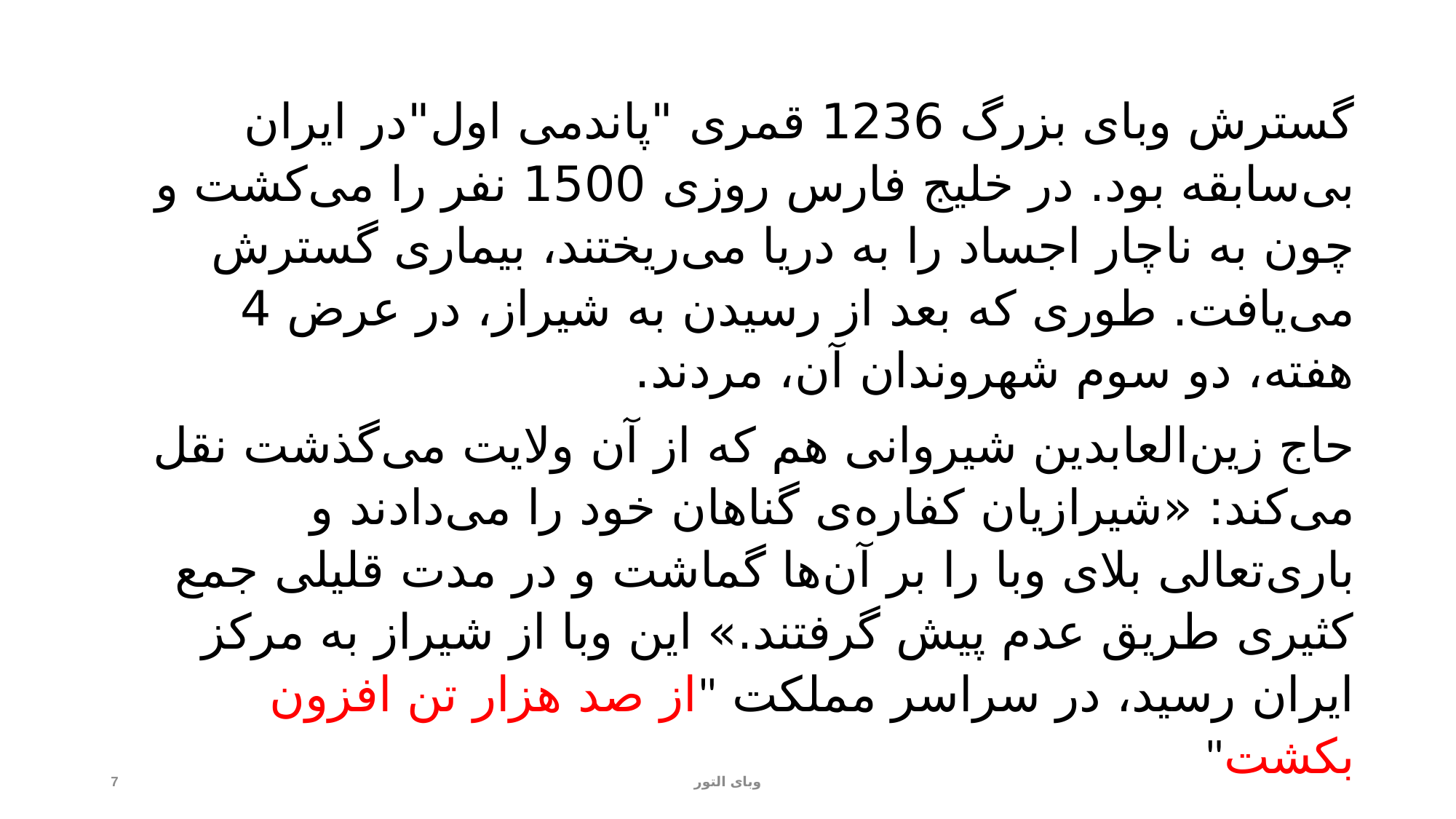

گسترش وبای بزرگ 1236 قمری "پاندمی اول"در ایران بی‌‌‌‌‌‌‌‌‌سابقه بود. در خلیج فارس روزی 1500 نفر را می‌‌‌‌‌‌‌‌‌کشت و چون به ناچار اجساد را به دریا می‌‌‌‌‌‌‌‌‌ریختند، بیماری گسترش می‌یافت. طوری که بعد از رسیدن به شیراز، در عرض 4 هفته، دو سوم شهروندان آن، مردند.
حاج زین‌‌‌‌‌‌‌‌‌العابدین شیروانی هم که از آن ولایت می‌‌‌‌‌‌‌‌‌گذشت نقل می‌‌‌‌‌‌‌‌‌کند: «شیرازیان کفاره‌‌‌‌‌‌‌‌‌ی گناهان خود را می‌‌‌‌‌‌‌‌‌دادند و باری‌‌‌‌‌‌‌‌‌تعالی بلای وبا را بر آن‌‌‌‌‌‌‌‌‌ها گماشت و در مدت قلیلی جمع کثیری طریق عدم پیش گرفتند.» این وبا از شیراز به مرکز ایران رسید، در سراسر مملکت "از صد هزار تن افزون بکشت"
7
وبای التور